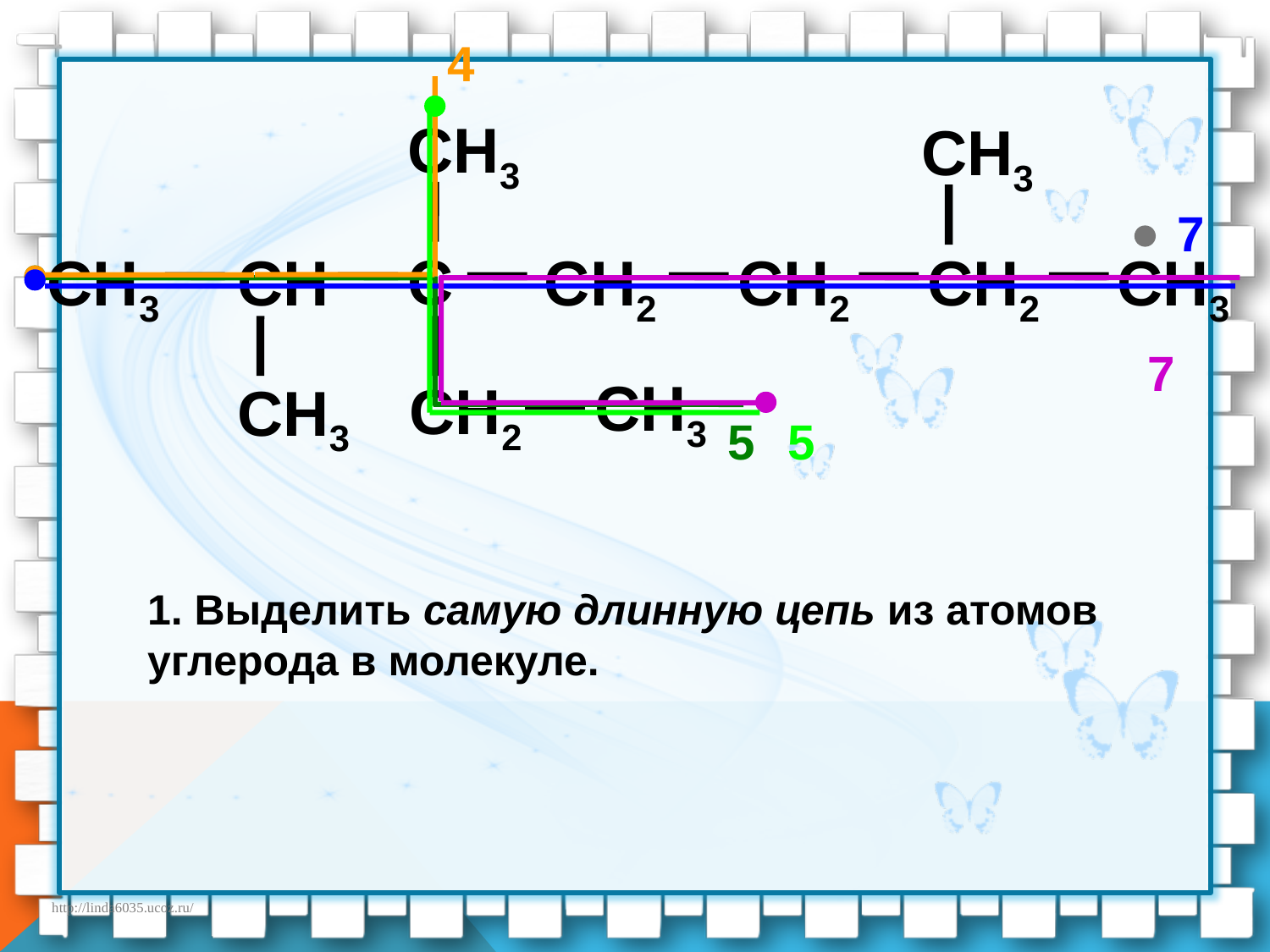

4

CH3
CH3

7

C
CH3
CH
CH2
CH2
CH2
CH3

7

CH3
CH2
CH3

5
5

1. Выделить самую длинную цепь из атомов углерода в молекуле.